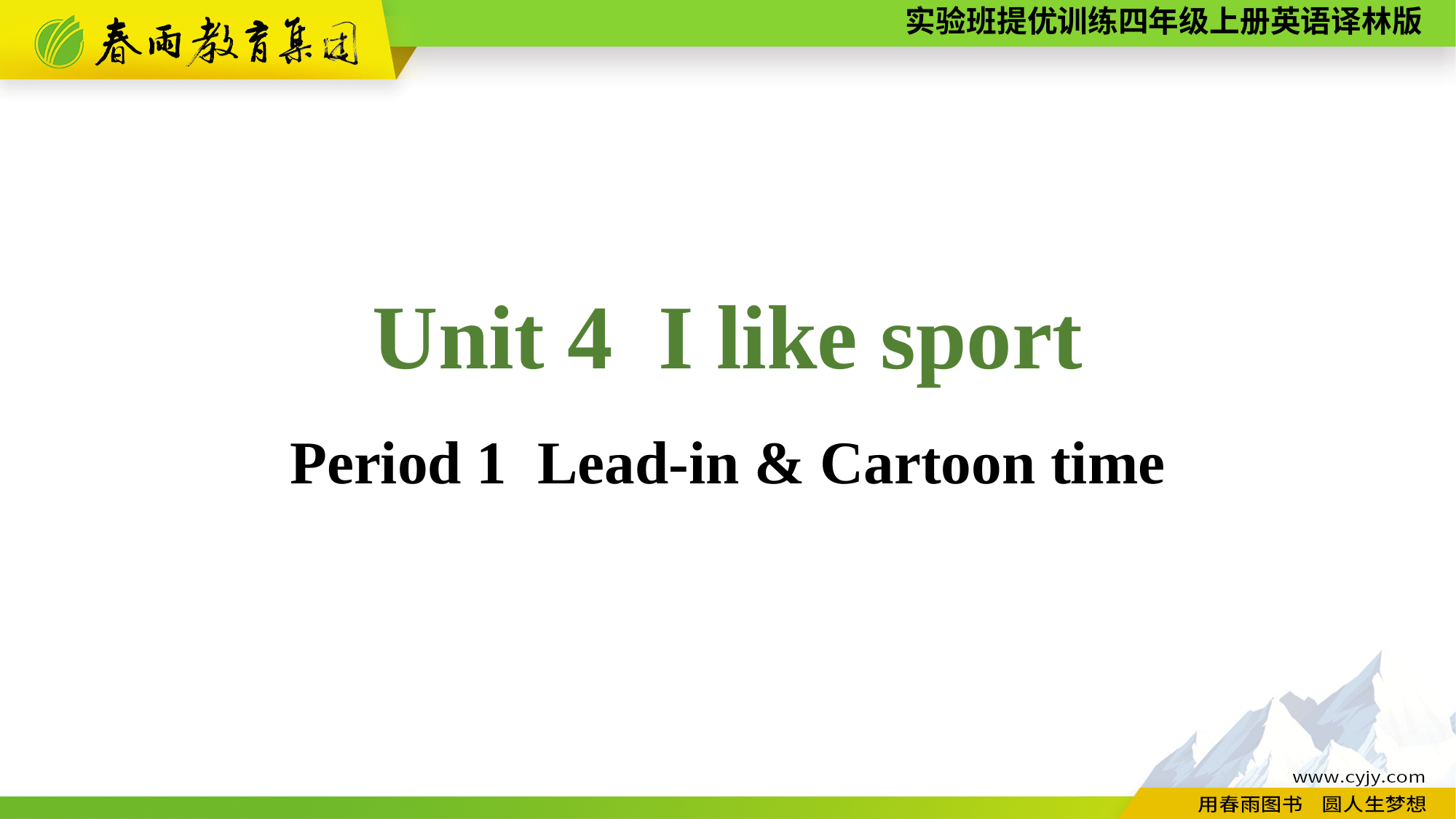

Unit 4  I like sport
Period 1  Lead-in & Cartoon time